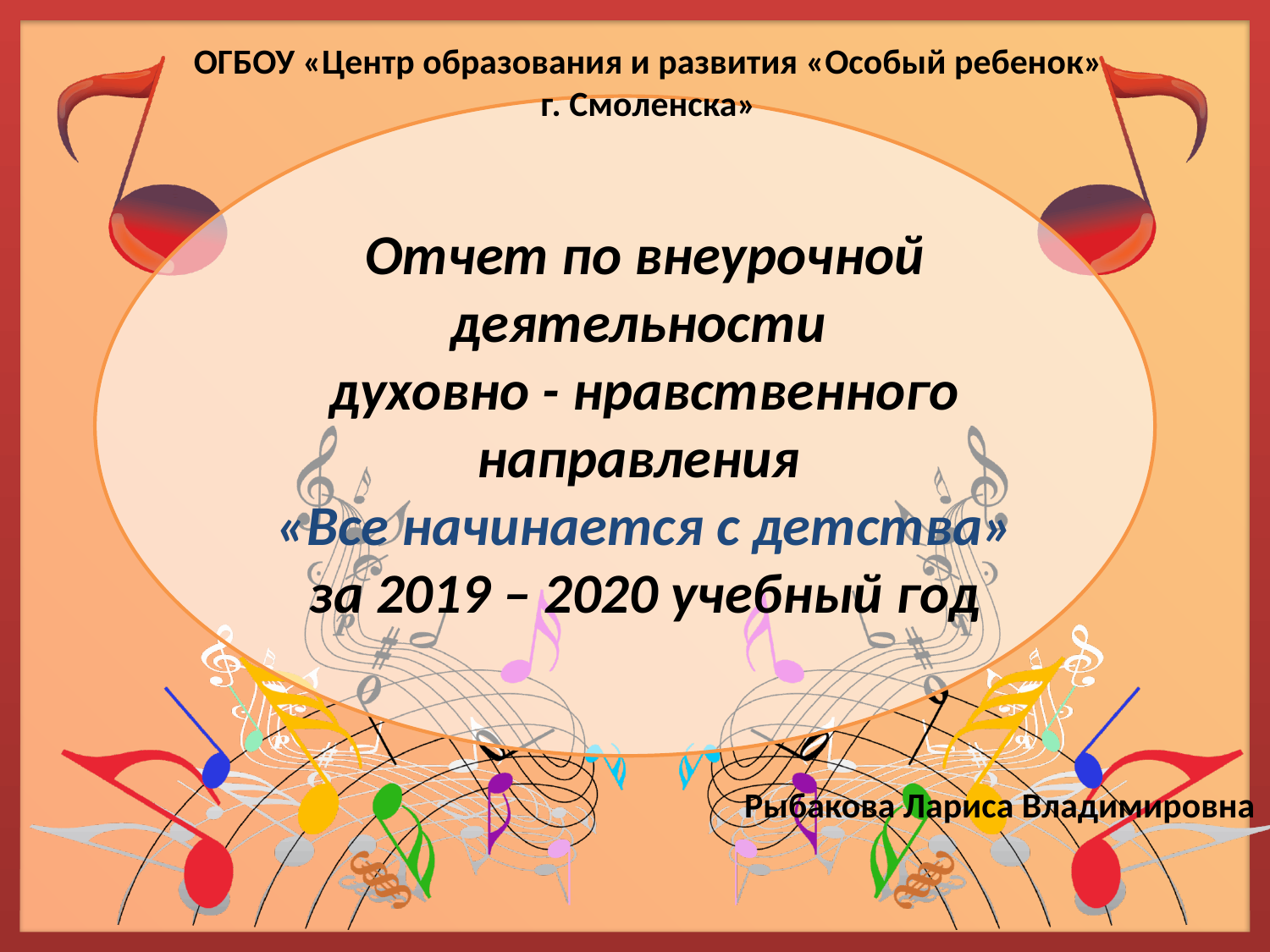

ОГБОУ «Центр образования и развития «Особый ребенок»
г. Смоленска»
# Отчет по внеурочной деятельности духовно - нравственного направления «Все начинается с детства» за 2019 – 2020 учебный год

Рыбакова Лариса Владимировна